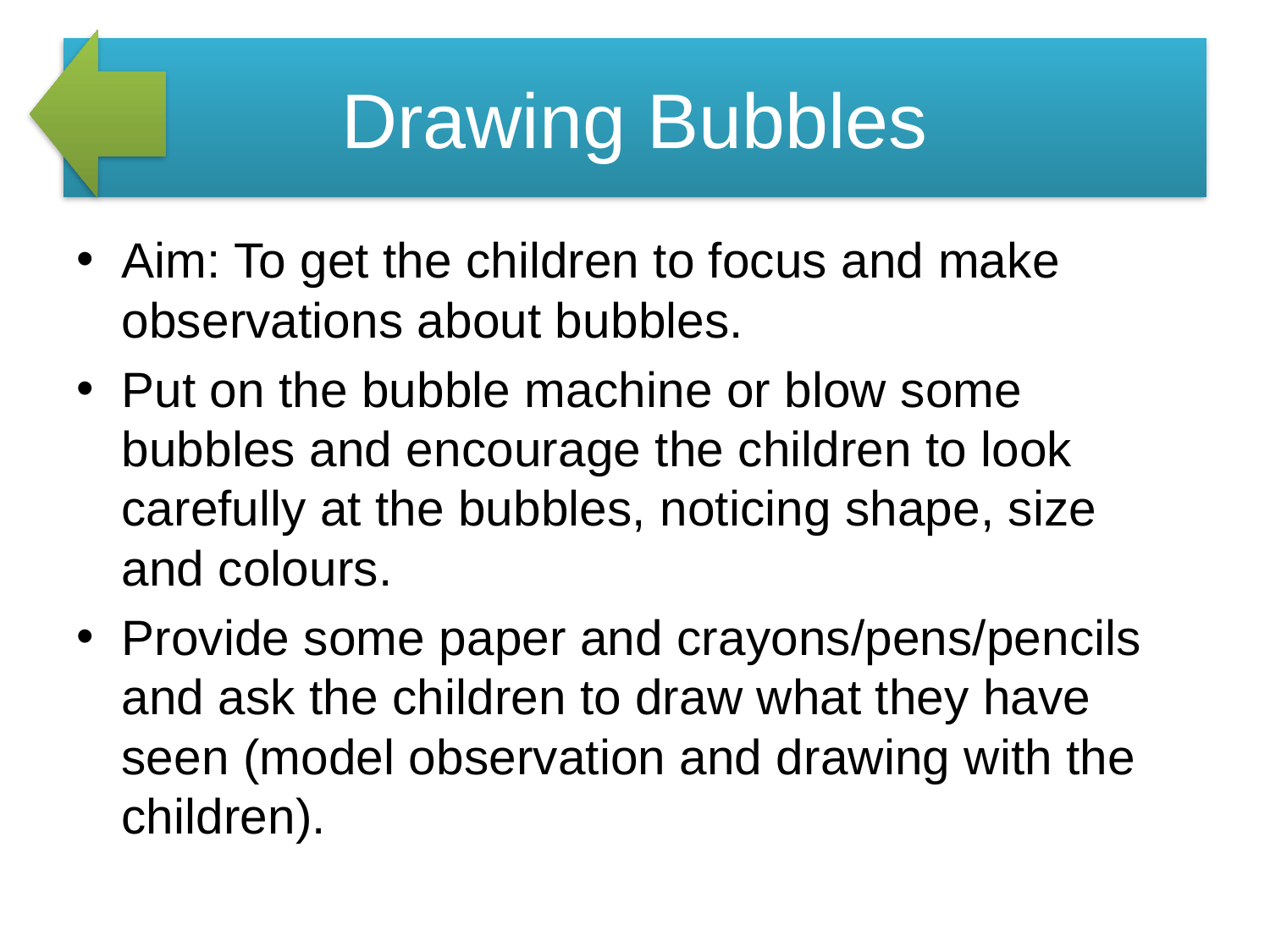

# Drawing Bubbles
Aim: To get the children to focus and make observations about bubbles.
Put on the bubble machine or blow some bubbles and encourage the children to look carefully at the bubbles, noticing shape, size and colours.
Provide some paper and crayons/pens/pencils and ask the children to draw what they have seen (model observation and drawing with the children).